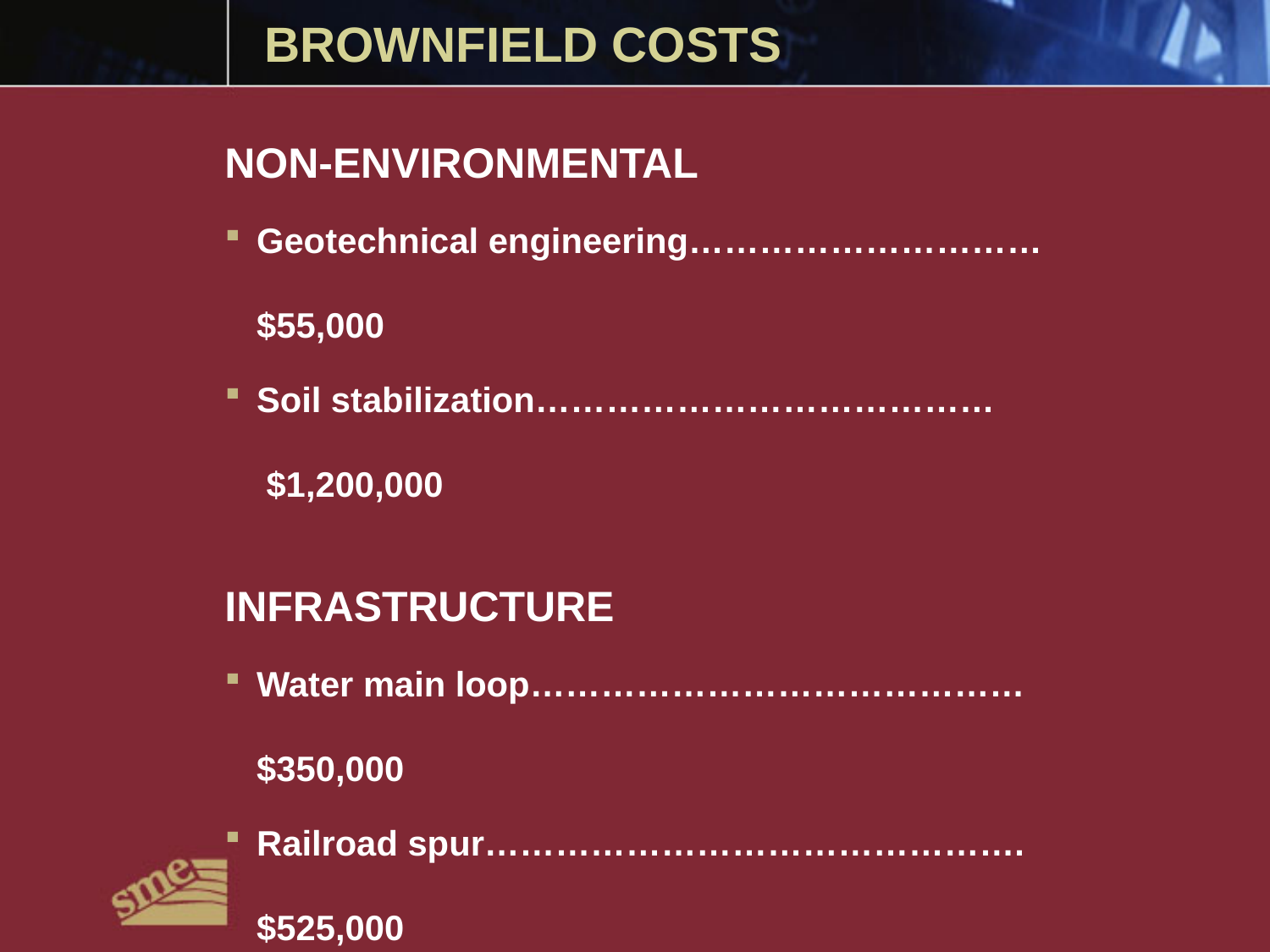

# BROWNFIELD COSTS
NON-ENVIRONMENTAL
Geotechnical engineering…………………………	$55,000
Soil stabilization…………………………………	 $1,200,000

INFRASTRUCTURE
Water main loop……………………………………	$350,000
Railroad spur……………………………………….	$525,000
Railroad trunk improvements…………………	$1,000,000
Dock infrastructure improvements…………..	$1,500,000